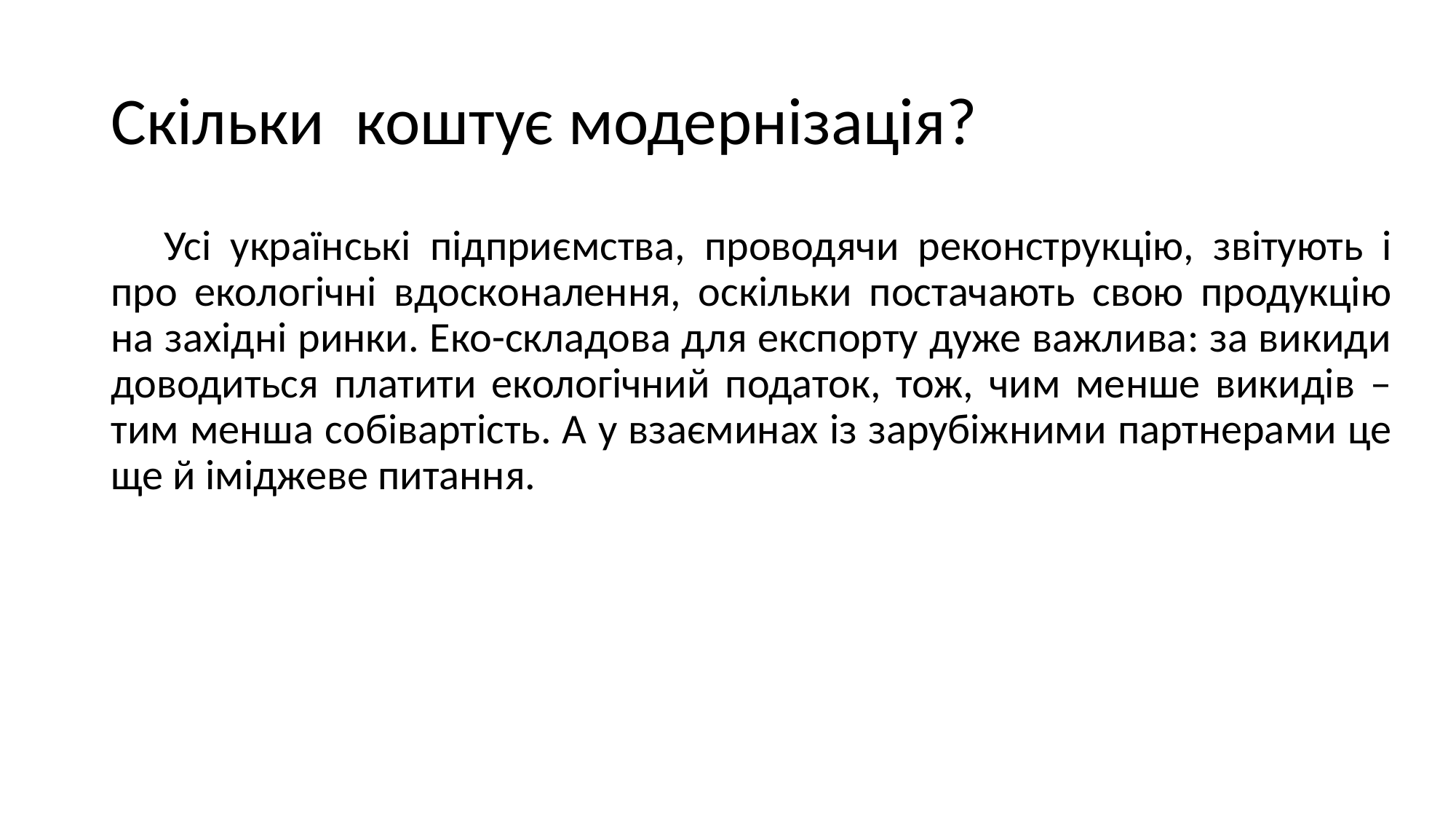

# Скільки  коштує модернізація?
Усі українські підприємства, проводячи реконструкцію, звітують і про екологічні вдосконалення, оскільки постачають свою продукцію на західні ринки. Еко-складова для експорту дуже важлива: за викиди доводиться платити екологічний податок, тож, чим менше викидів – тим менша собівартість. А у взаєминах із зарубіжними партнерами це ще й іміджеве питання.